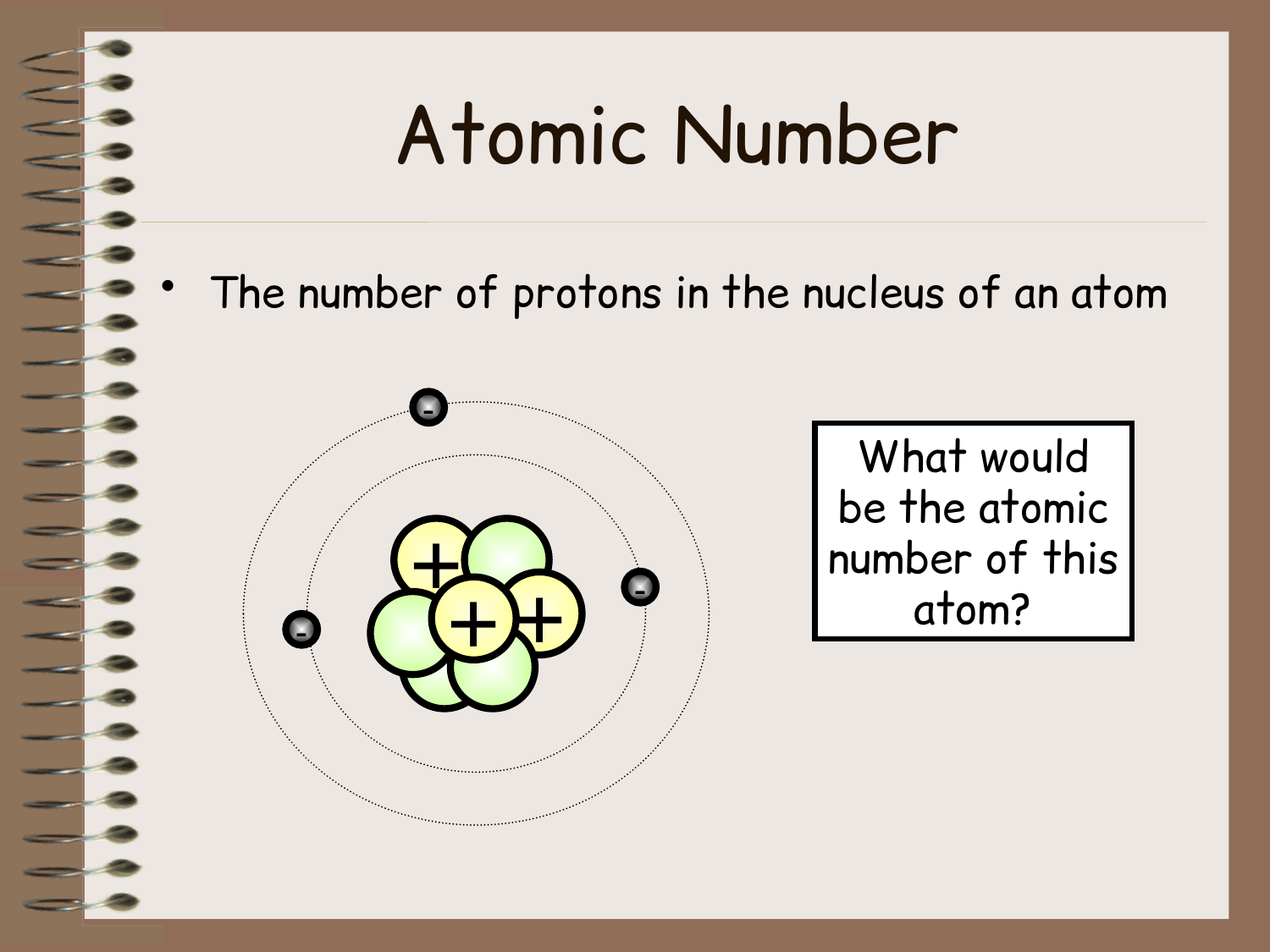

# Atomic Number
The number of protons in the nucleus of an atom
-

What would be the atomic number of this atom?

+

+
+

-
-